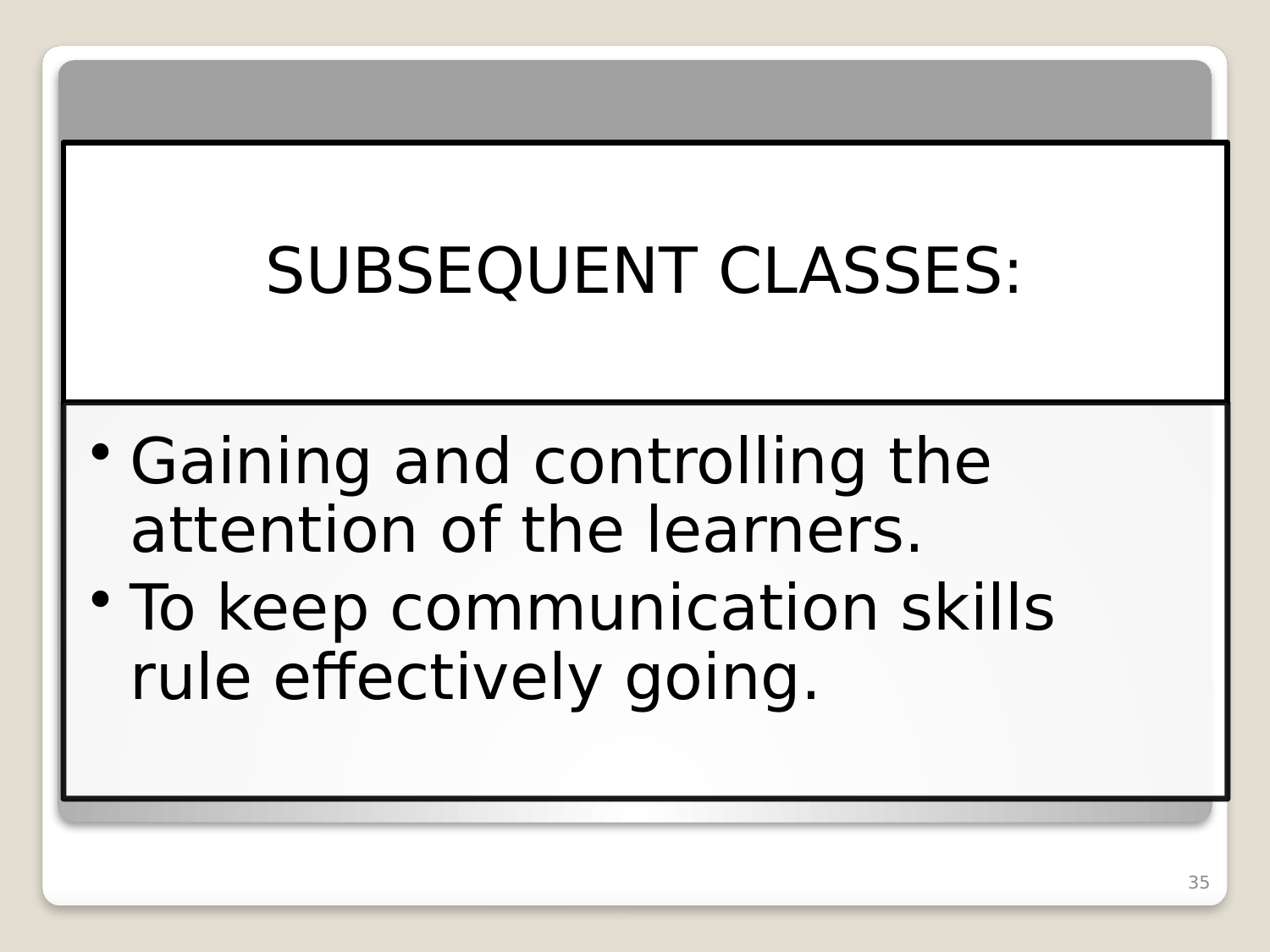

SUBSEQUENT CLASSES:
Gaining and controlling the attention of the learners.
To keep communication skills rule effectively going.
35